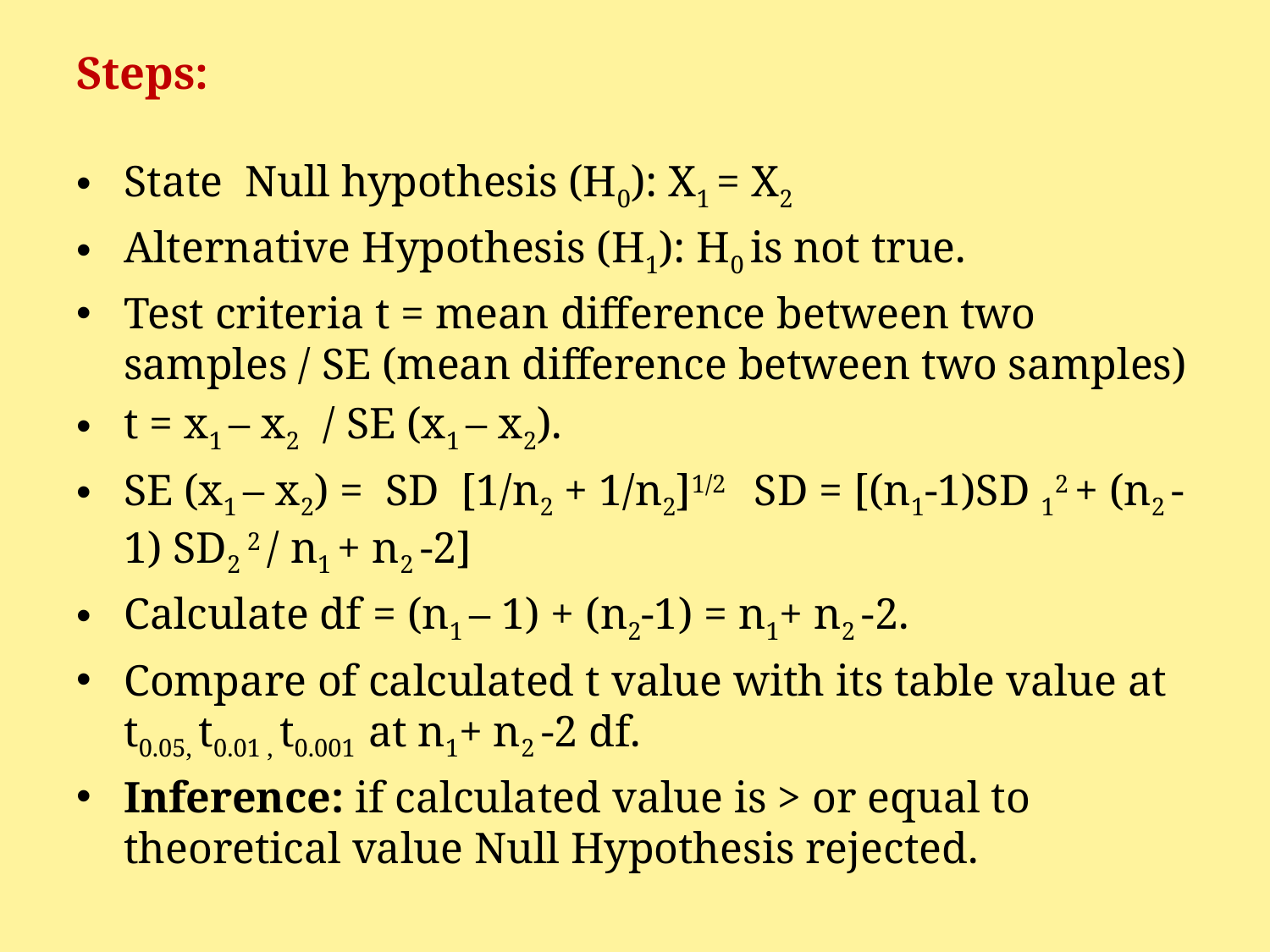

# Steps:
State  Null hypothesis (H0): X1 = X2
Alternative Hypothesis (H1): H0 is not true.
Test criteria t = mean difference between two samples / SE (mean difference between two samples)
t = x1 – x2   / SE (x1 – x2).
SE (x1 – x2) =  SD  [1/n2 + 1/n2]1/2   SD = [(n1-1)SD 12 + (n2 -1) SD2 2 / n1 + n2 -2]
Calculate df = (n1 – 1) + (n2-1) = n1+ n2 -2.
Compare of calculated t value with its table value at t0.05, t0.01 , t0.001  at n1+ n2 -2 df.
Inference: if calculated value is > or equal to theoretical value Null Hypothesis rejected.